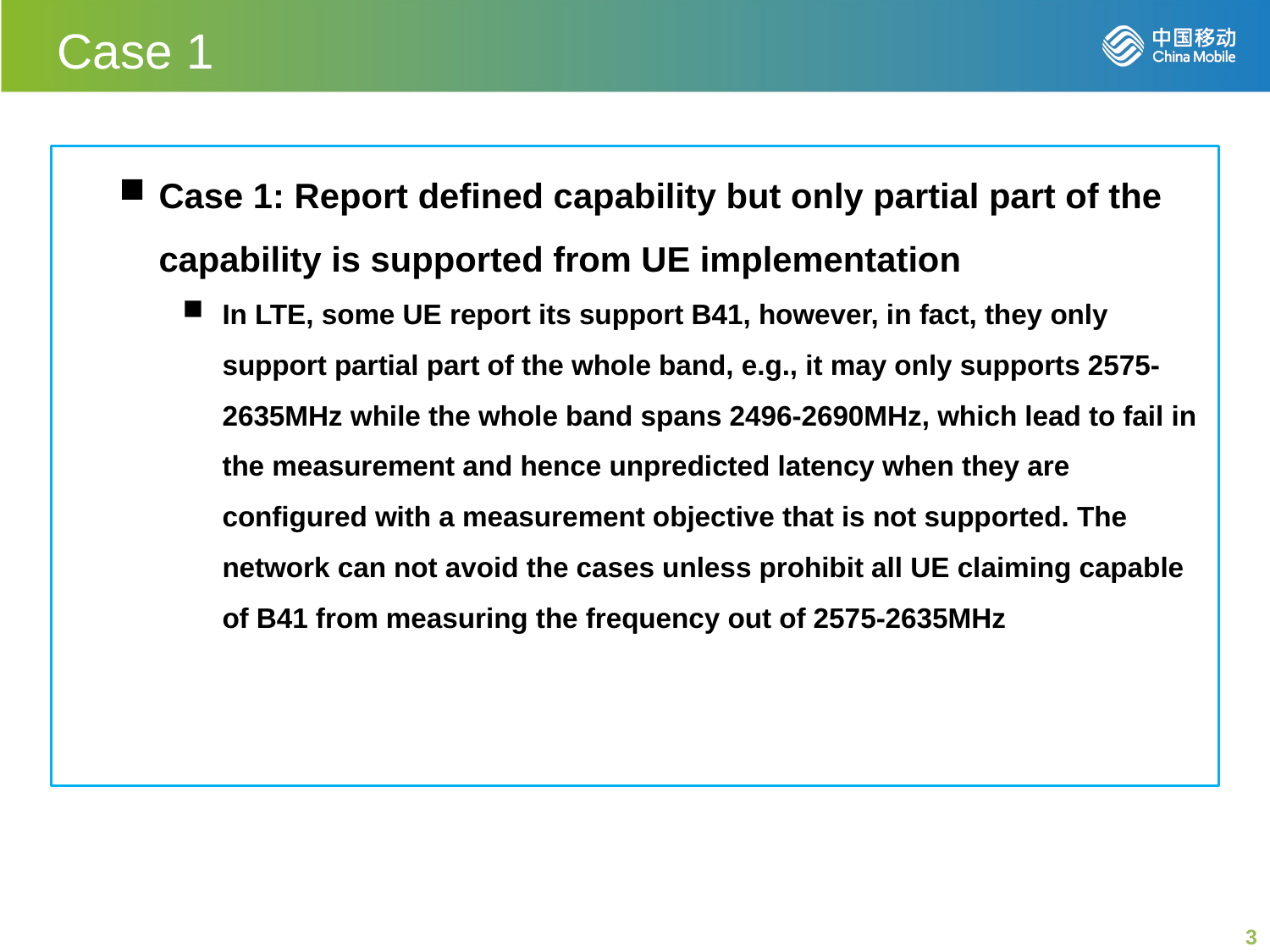

Case 1
Case 1: Report defined capability but only partial part of the capability is supported from UE implementation
In LTE, some UE report its support B41, however, in fact, they only support partial part of the whole band, e.g., it may only supports 2575-2635MHz while the whole band spans 2496-2690MHz, which lead to fail in the measurement and hence unpredicted latency when they are configured with a measurement objective that is not supported. The network can not avoid the cases unless prohibit all UE claiming capable of B41 from measuring the frequency out of 2575-2635MHz